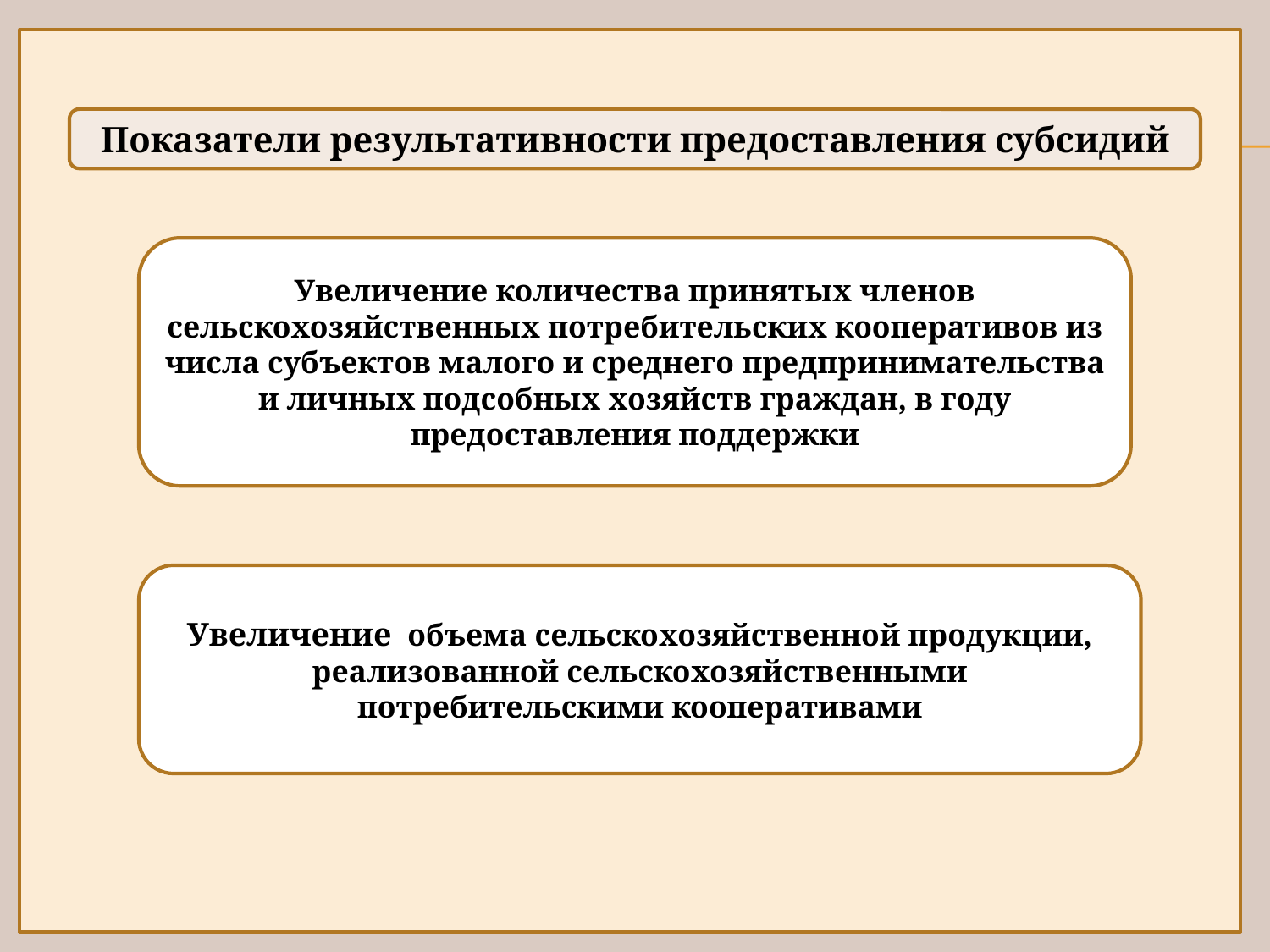

Показатели результативности предоставления субсидий
Увеличение количества принятых членов сельскохозяйственных потребительских кооперативов из числа субъектов малого и среднего предпринимательства и личных подсобных хозяйств граждан, в году предоставления поддержки
Увеличение  объема сельскохозяйственной продукции, реализованной сельскохозяйственными потребительскими кооперативами